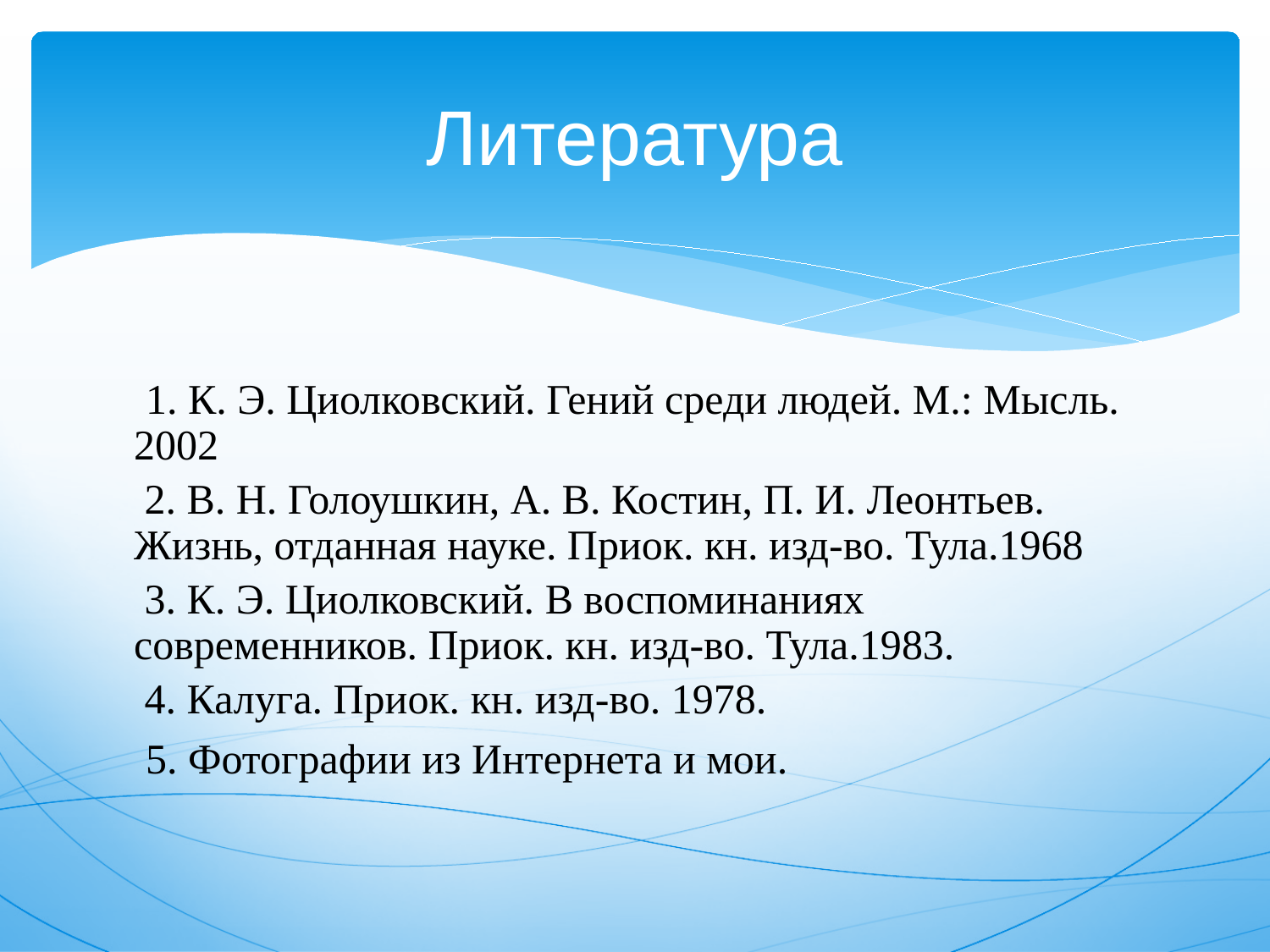

# Литература
 1. К. Э. Циолковский. Гений среди людей. М.: Мысль. 2002
 2. В. Н. Голоушкин, А. В. Костин, П. И. Леонтьев. Жизнь, отданная науке. Приок. кн. изд-во. Тула.1968
 3. К. Э. Циолковский. В воспоминаниях современников. Приок. кн. изд-во. Тула.1983.
 4. Калуга. Приок. кн. изд-во. 1978.
 5. Фотографии из Интернета и мои.